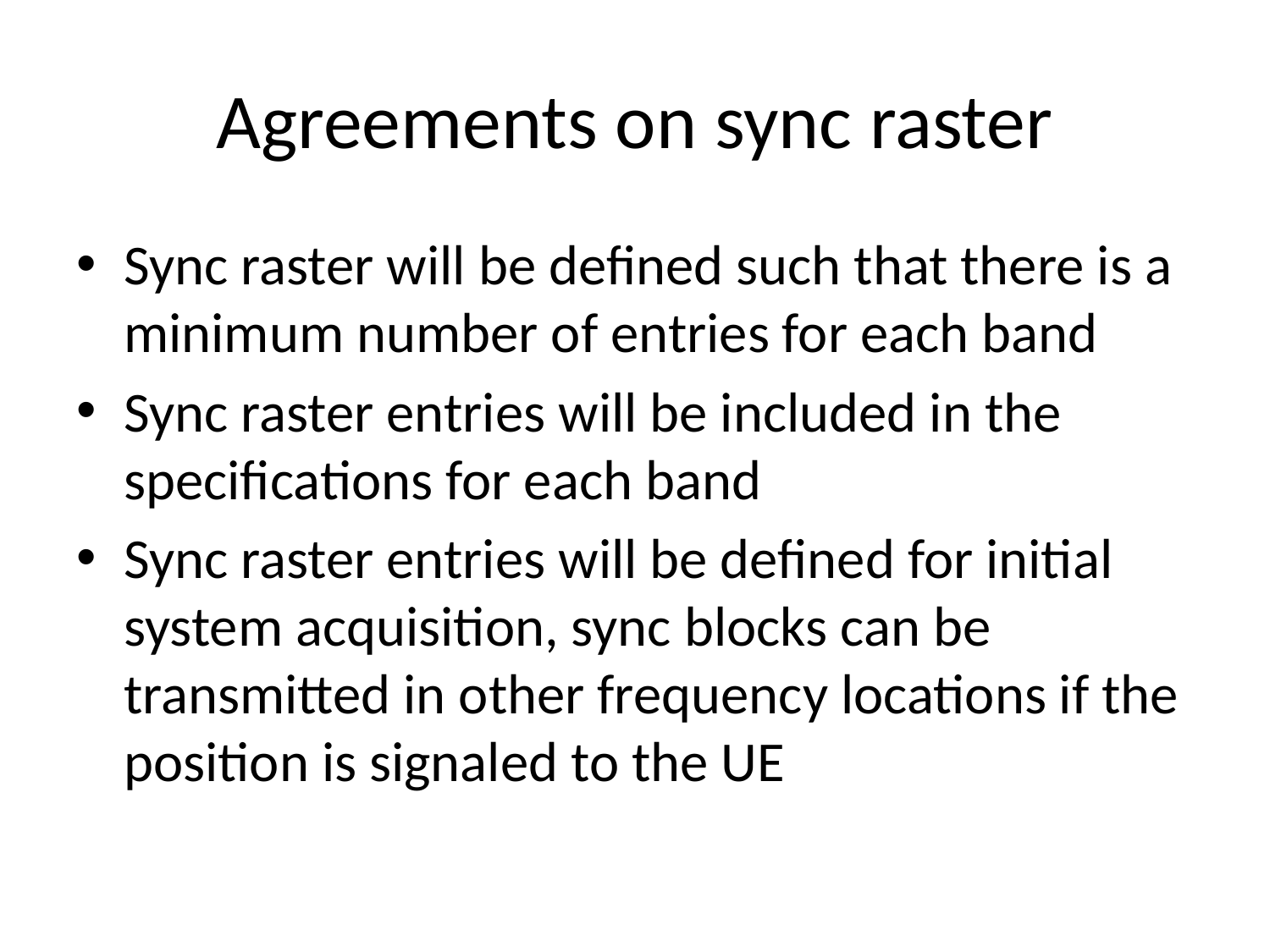

# Agreements on sync raster
Sync raster will be defined such that there is a minimum number of entries for each band
Sync raster entries will be included in the specifications for each band
Sync raster entries will be defined for initial system acquisition, sync blocks can be transmitted in other frequency locations if the position is signaled to the UE